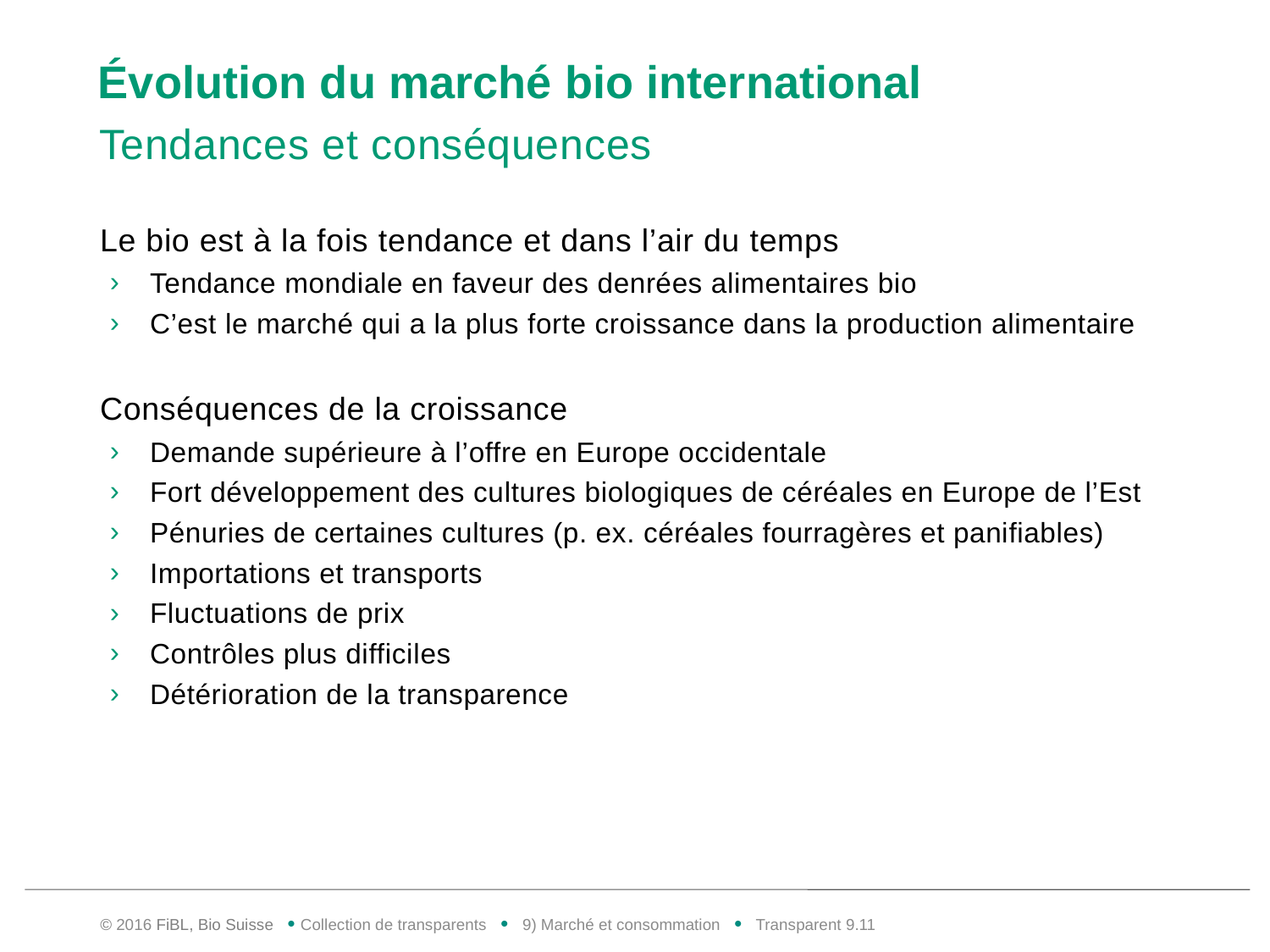

# Évolution du marché bio international
Tendances et conséquences
Le bio est à la fois tendance et dans l’air du temps
Tendance mondiale en faveur des denrées alimentaires bio
C’est le marché qui a la plus forte croissance dans la production alimentaire

Conséquences de la croissance
Demande supérieure à l’offre en Europe occidentale
Fort développement des cultures biologiques de céréales en Europe de l’Est
Pénuries de certaines cultures (p. ex. céréales fourragères et panifiables)
Importations et transports
Fluctuations de prix
Contrôles plus difficiles
Détérioration de la transparence

© 2016 FiBL, Bio Suisse   • Collection de transparents   •   9) Marché et consommation   •   Transparent 9.11